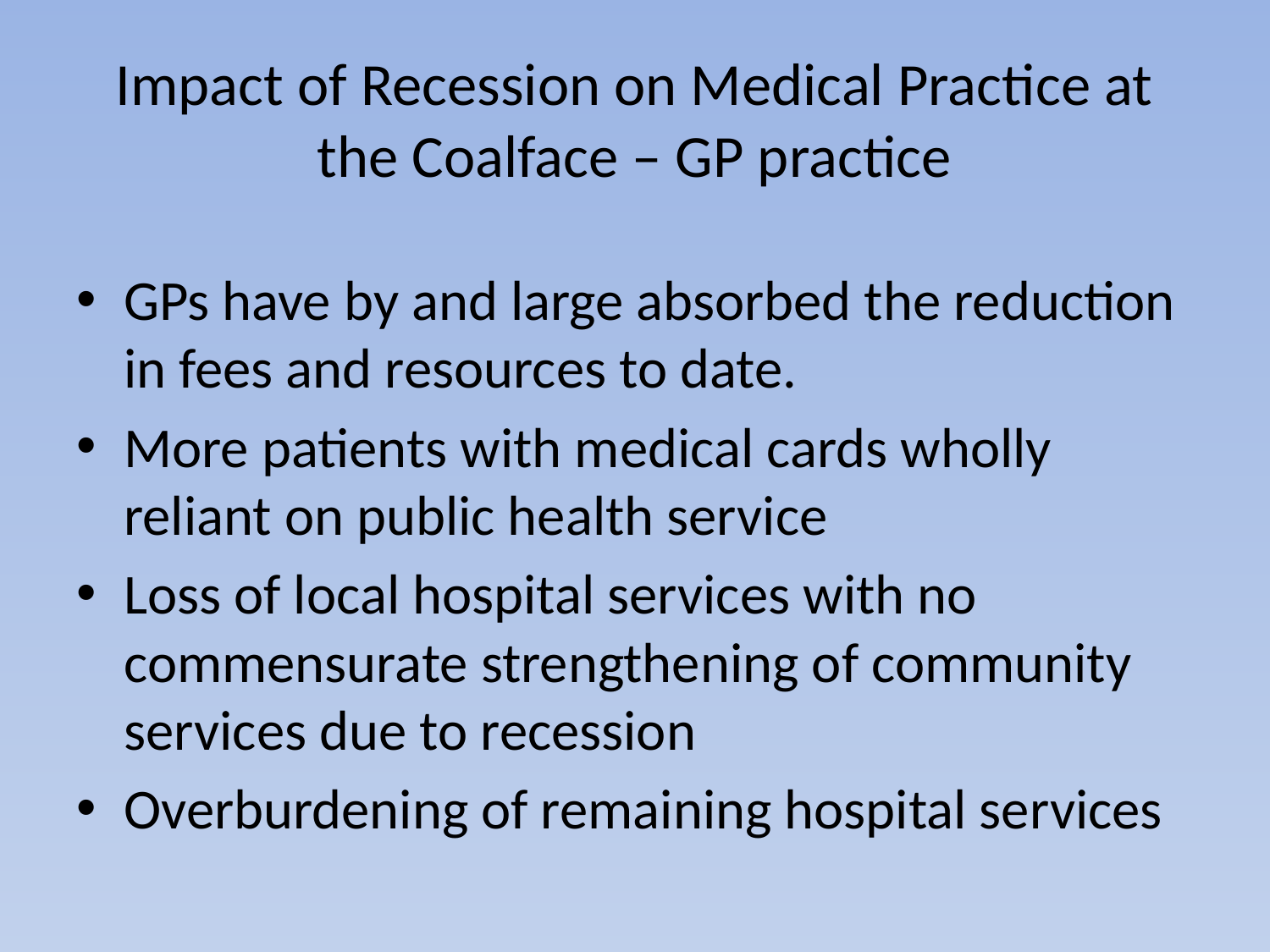

# Impact of Recession on Medical Practice at the Coalface – GP practice
GPs have by and large absorbed the reduction in fees and resources to date.
More patients with medical cards wholly reliant on public health service
Loss of local hospital services with no commensurate strengthening of community services due to recession
Overburdening of remaining hospital services